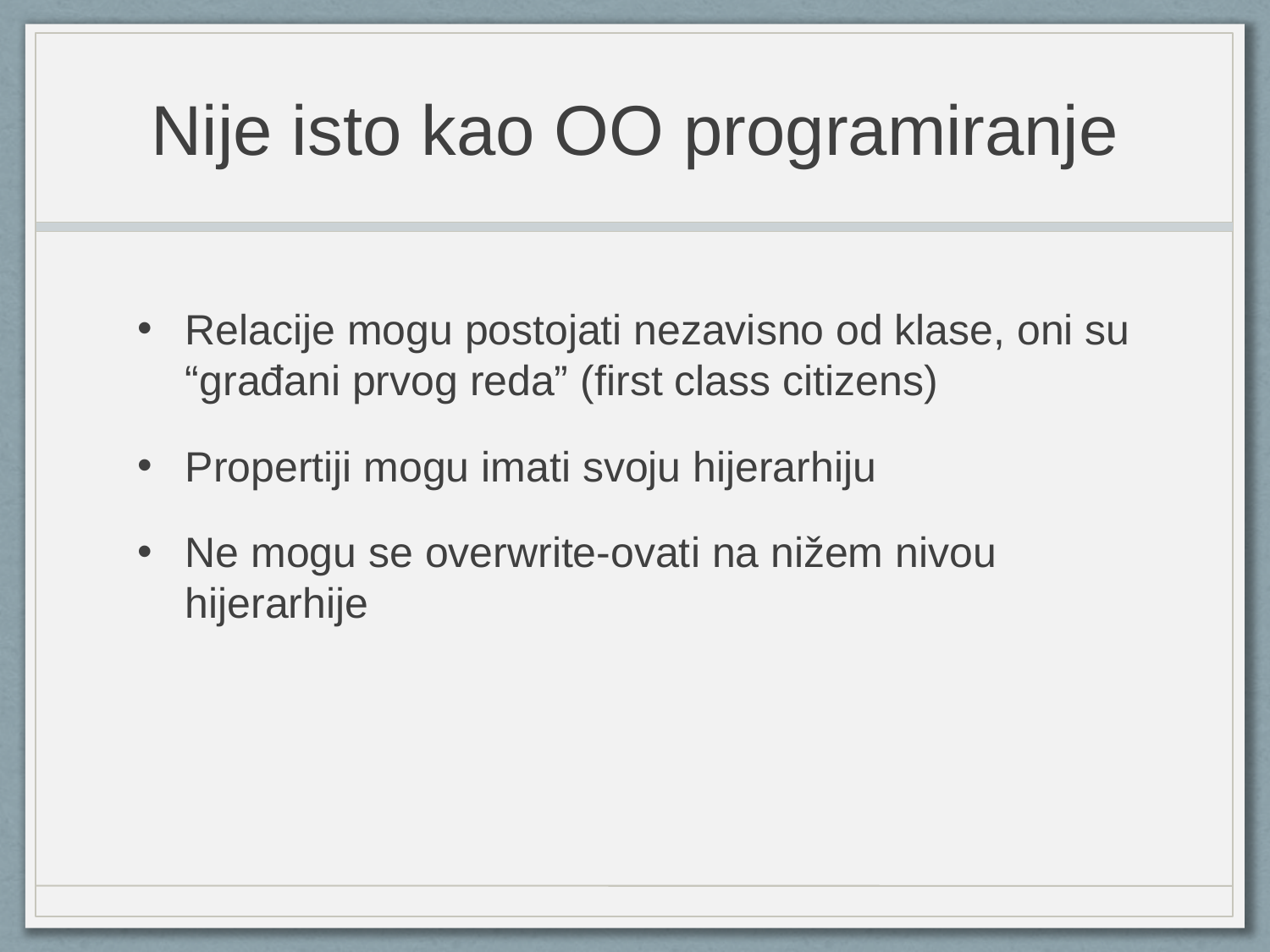

# Nije isto kao OO programiranje
Relacije mogu postojati nezavisno od klase, oni su “građani prvog reda” (first class citizens)
Propertiji mogu imati svoju hijerarhiju
Ne mogu se overwrite-ovati na nižem nivou hijerarhije